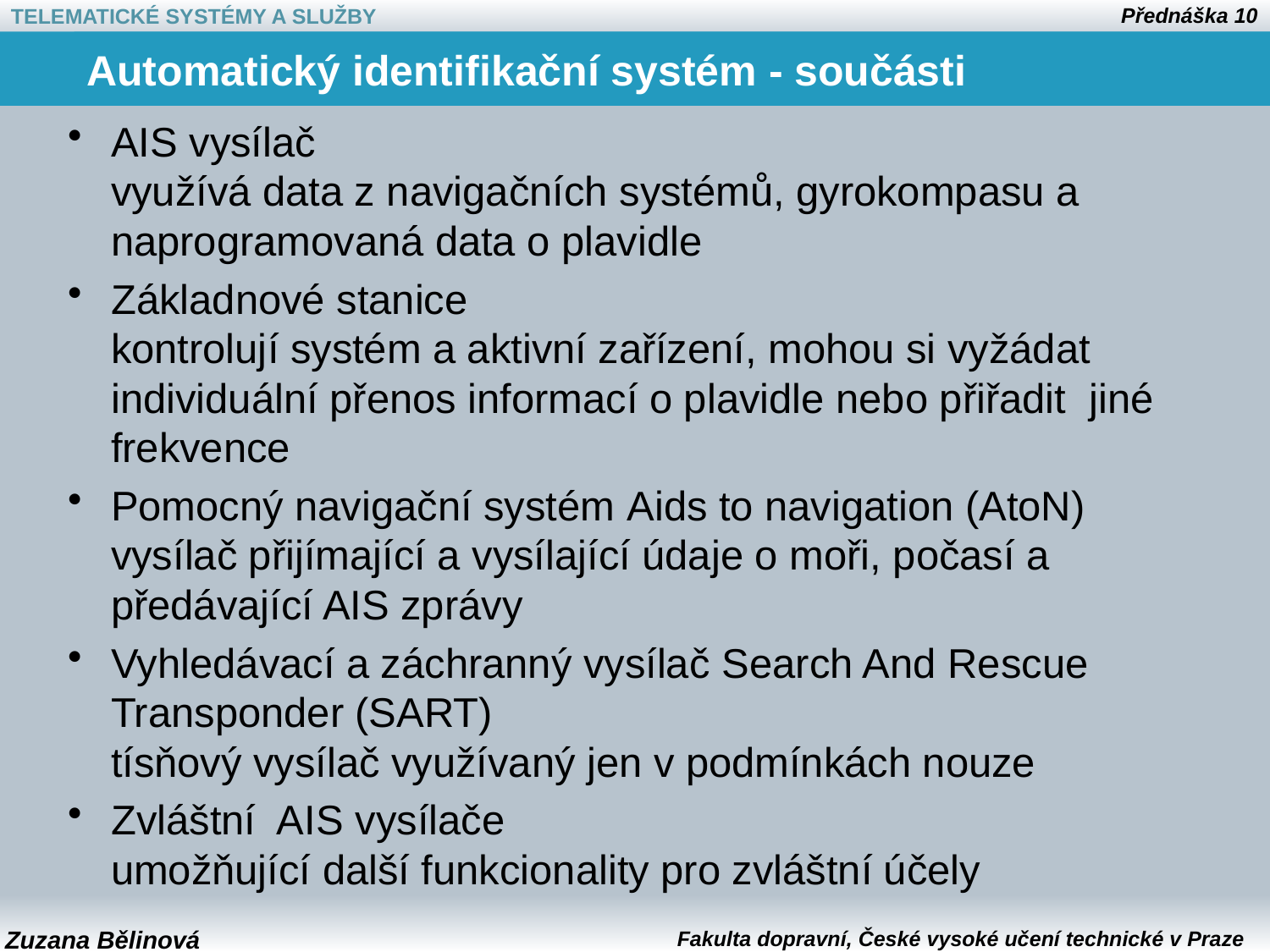

# Automatický identifikační systém - součásti
AIS vysílač
využívá data z navigačních systémů, gyrokompasu a naprogramovaná data o plavidle
Základnové stanice
kontrolují systém a aktivní zařízení, mohou si vyžádat individuální přenos informací o plavidle nebo přiřadit  jiné frekvence
Pomocný navigační systém Aids to navigation (AtoN)
vysílač přijímající a vysílající údaje o moři, počasí a předávající AIS zprávy
Vyhledávací a záchranný vysílač Search And Rescue Transponder (SART)
tísňový vysílač využívaný jen v podmínkách nouze
Zvláštní  AIS vysílače
umožňující další funkcionality pro zvláštní účely